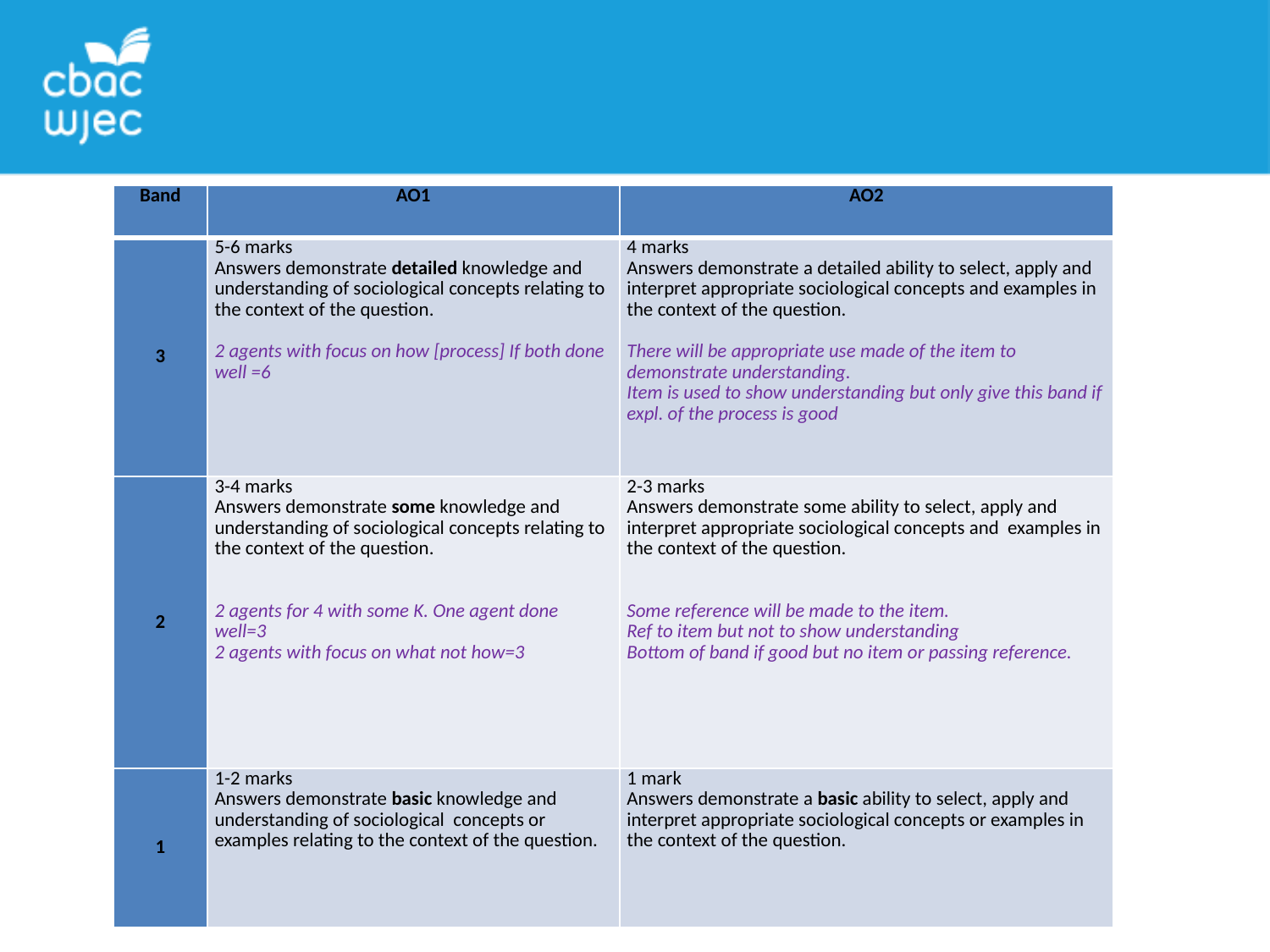

| Band | AO1 | AO2 |
| --- | --- | --- |
| 3 | 5-6 marks Answers demonstrate detailed knowledge and understanding of sociological concepts relating to the context of the question.   2 agents with focus on how [process] If both done well =6 | 4 marks Answers demonstrate a detailed ability to select, apply and interpret appropriate sociological concepts and examples in the context of the question. There will be appropriate use made of the item to demonstrate understanding. Item is used to show understanding but only give this band if expl. of the process is good |
| 2 | 3-4 marks Answers demonstrate some knowledge and understanding of sociological concepts relating to the context of the question.   2 agents for 4 with some K. One agent done well=3 2 agents with focus on what not how=3 | 2-3 marks Answers demonstrate some ability to select, apply and interpret appropriate sociological concepts and examples in the context of the question. Some reference will be made to the item. Ref to item but not to show understanding Bottom of band if good but no item or passing reference. |
| 1 | 1-2 marks Answers demonstrate basic knowledge and understanding of sociological concepts or examples relating to the context of the question. | 1 mark Answers demonstrate a basic ability to select, apply and interpret appropriate sociological concepts or examples in the context of the question. |